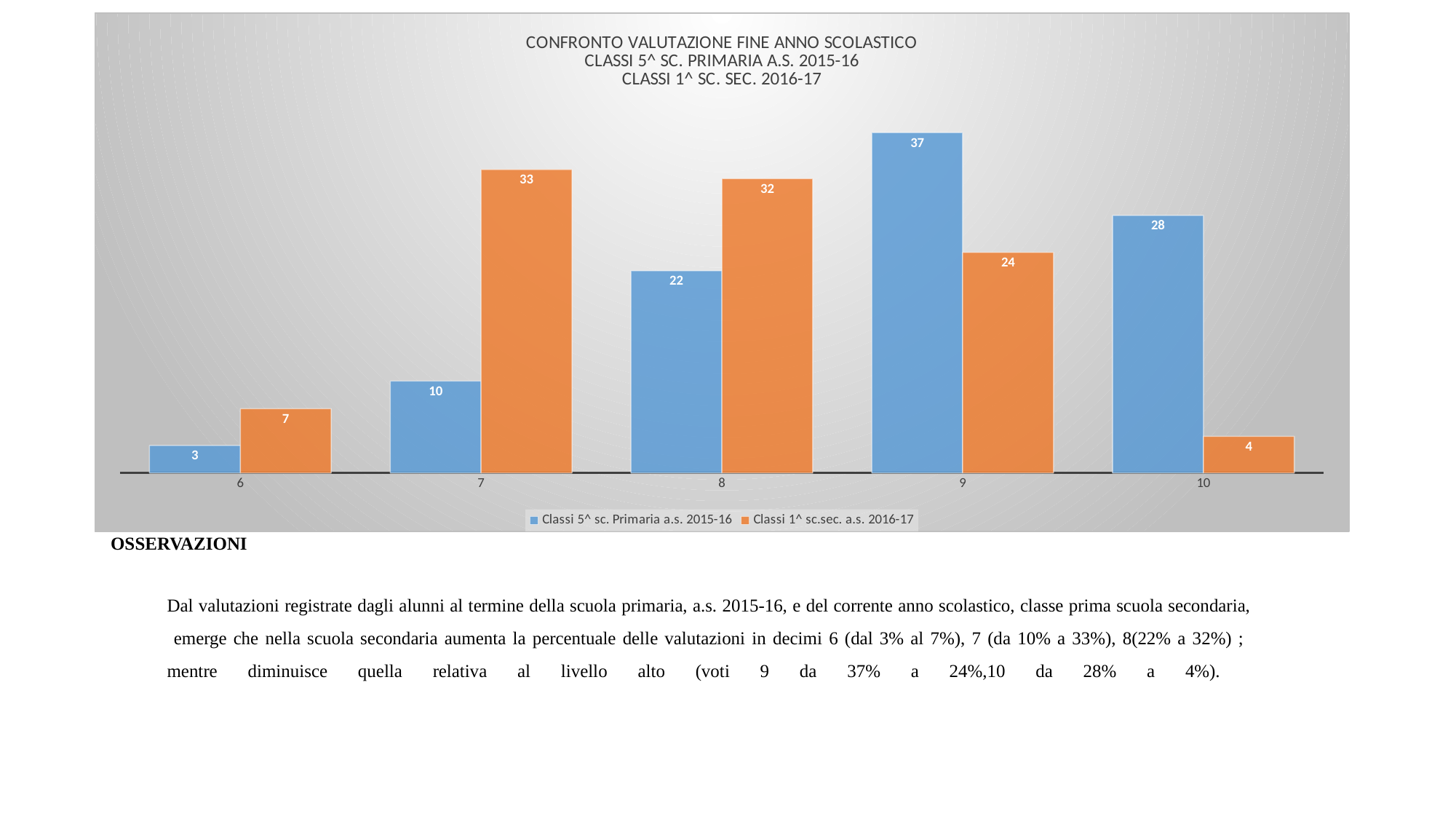

### Chart: CONFRONTO VALUTAZIONE FINE ANNO SCOLASTICO
CLASSI 5^ SC. PRIMARIA A.S. 2015-16
CLASSI 1^ SC. SEC. 2016-17

| Category | Classi 5^ sc. Primaria a.s. 2015-16 | Classi 1^ sc.sec. a.s. 2016-17 |
|---|---|---|
| 6 | 3.0 | 7.0 |
| 7 | 10.0 | 33.0 |
| 8 | 22.0 | 32.0 |
| 9 | 37.0 | 24.0 |
| 10 | 28.0 | 4.0 |
| OSSERVAZIONI |
| --- |
# Dal valutazioni registrate dagli alunni al termine della scuola primaria, a.s. 2015-16, e del corrente anno scolastico, classe prima scuola secondaria, emerge che nella scuola secondaria aumenta la percentuale delle valutazioni in decimi 6 (dal 3% al 7%), 7 (da 10% a 33%), 8(22% a 32%) ; mentre diminuisce quella relativa al livello alto (voti 9 da 37% a 24%,10 da 28% a 4%).